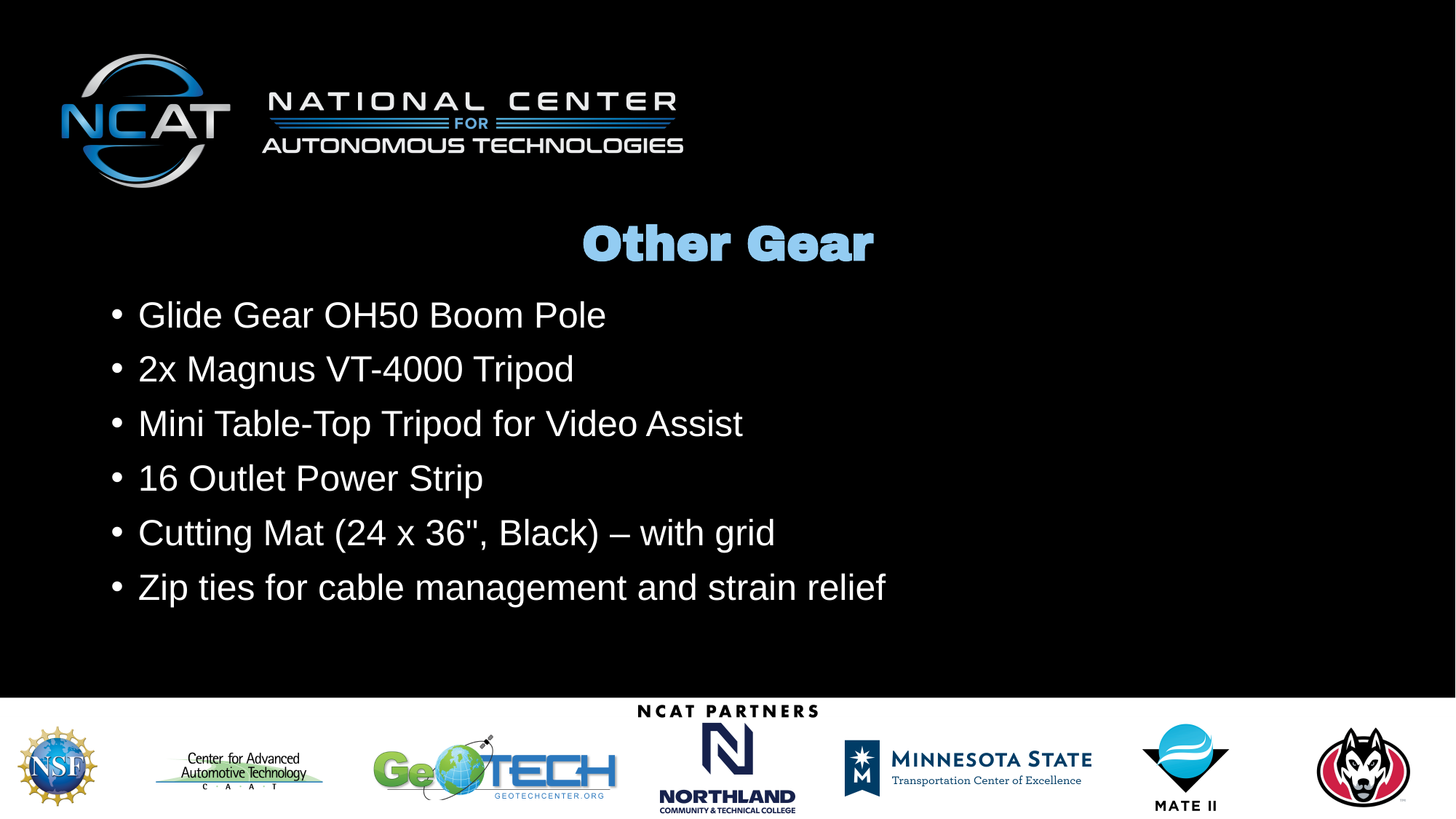

# Other Gear
Glide Gear OH50 Boom Pole
2x Magnus VT-4000 Tripod
Mini Table-Top Tripod for Video Assist
16 Outlet Power Strip
Cutting Mat (24 x 36", Black) – with grid
Zip ties for cable management and strain relief